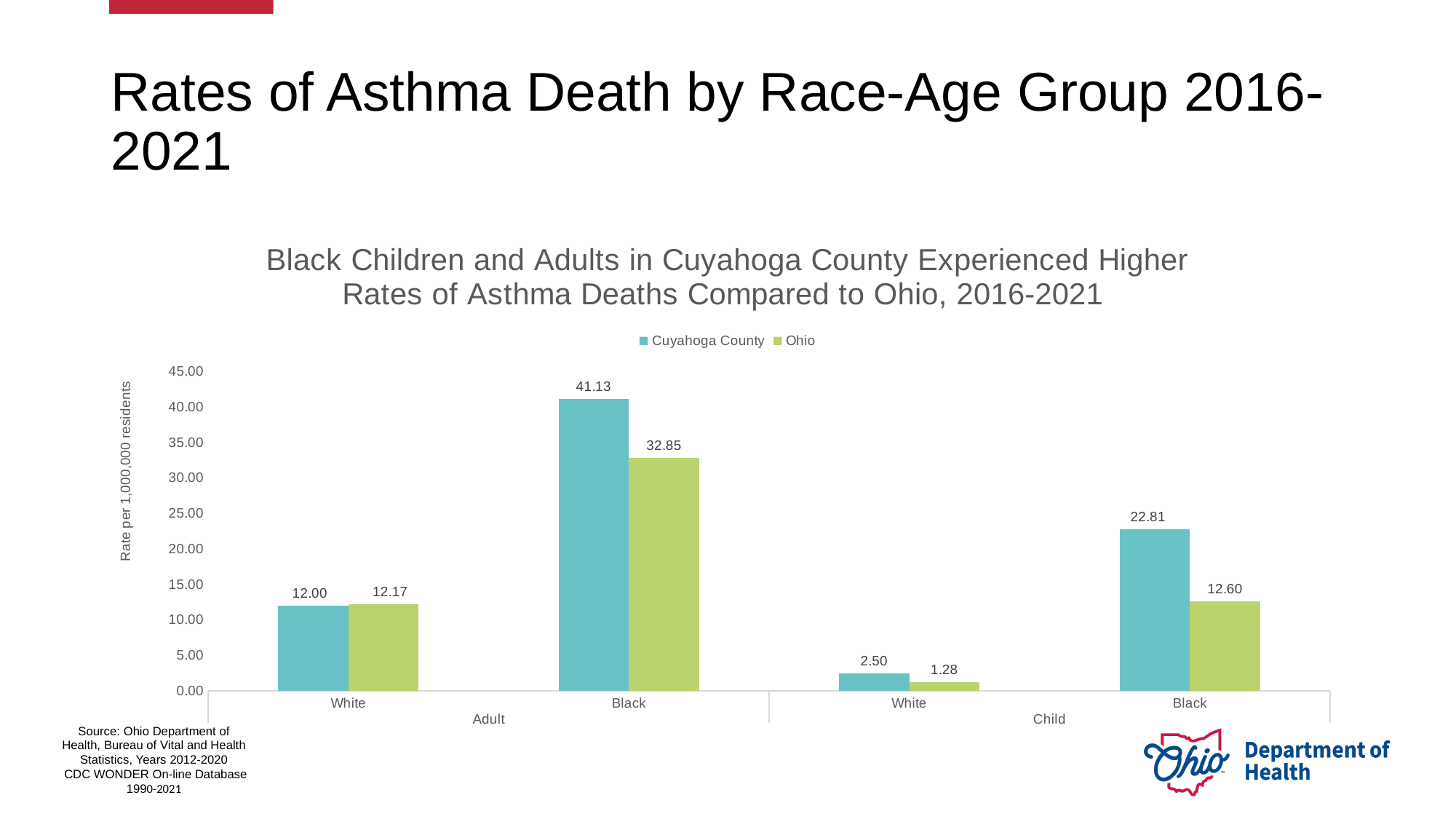

# Rates of Asthma Death by Race-Age Group 2016-2021

### Chart: Black Children and Adults in Cuyahoga County Experienced Higher Rates of Asthma Deaths Compared to Ohio, 2016-2021

| Category | Cuyahoga County | Ohio |
|---|---|---|
| White | 11.9999386060371 | 12.172437419853887 |
| Black | 41.12578833404296 | 32.853552790465066 |
| White | 2.4958703040696366 | 1.284779077837584 |
| Black | 22.809663946213178 | 12.600378986936704 |
Source: Ohio Department of Health, Bureau of Vital and Health Statistics, Years 2012-2020
 CDC WONDER On-line Database 1990-2021